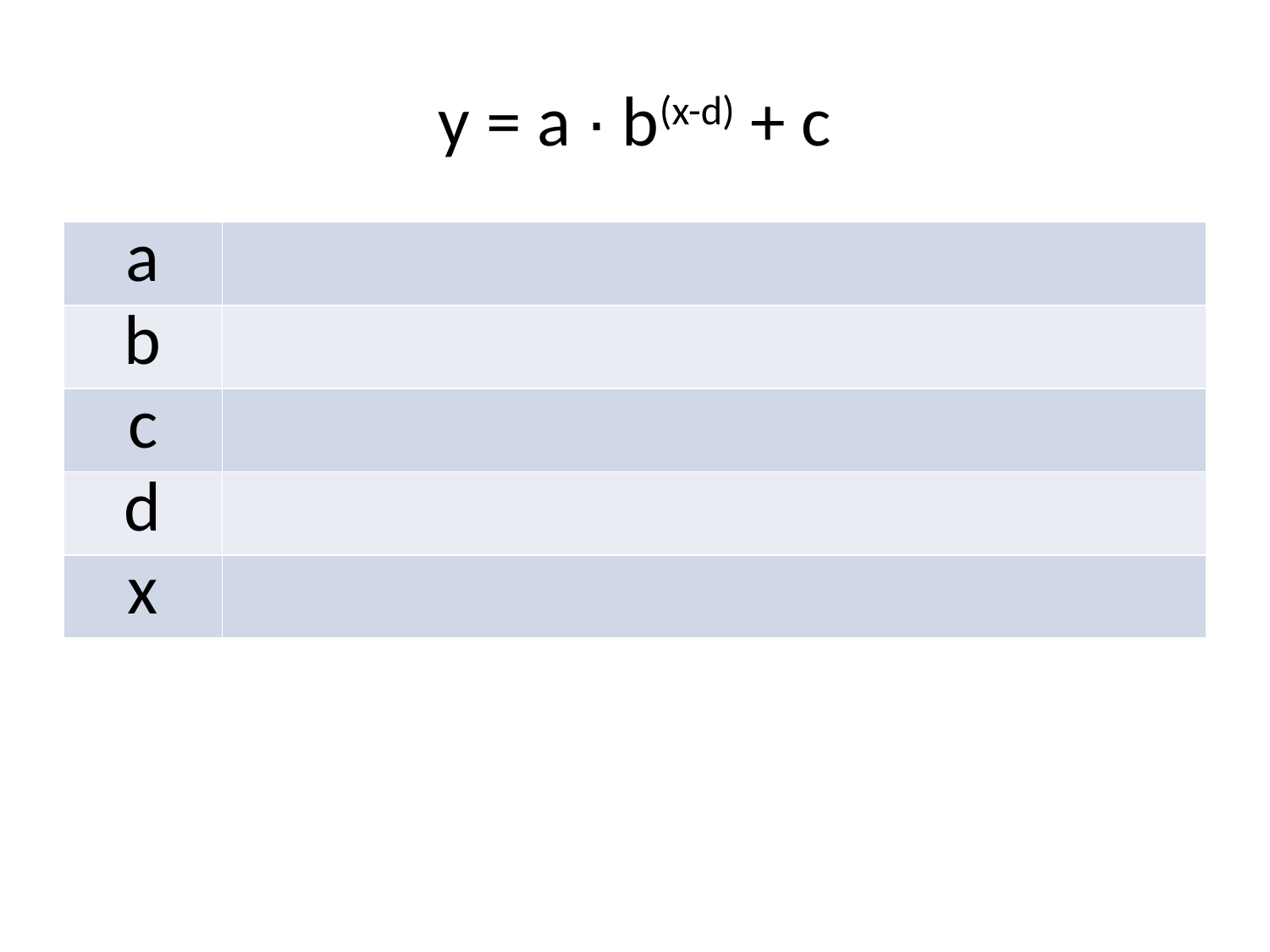

# y = a ∙ b(x-d) + c
| a |  |
| --- | --- |
| b |  |
| c |  |
| d |  |
| x |  |